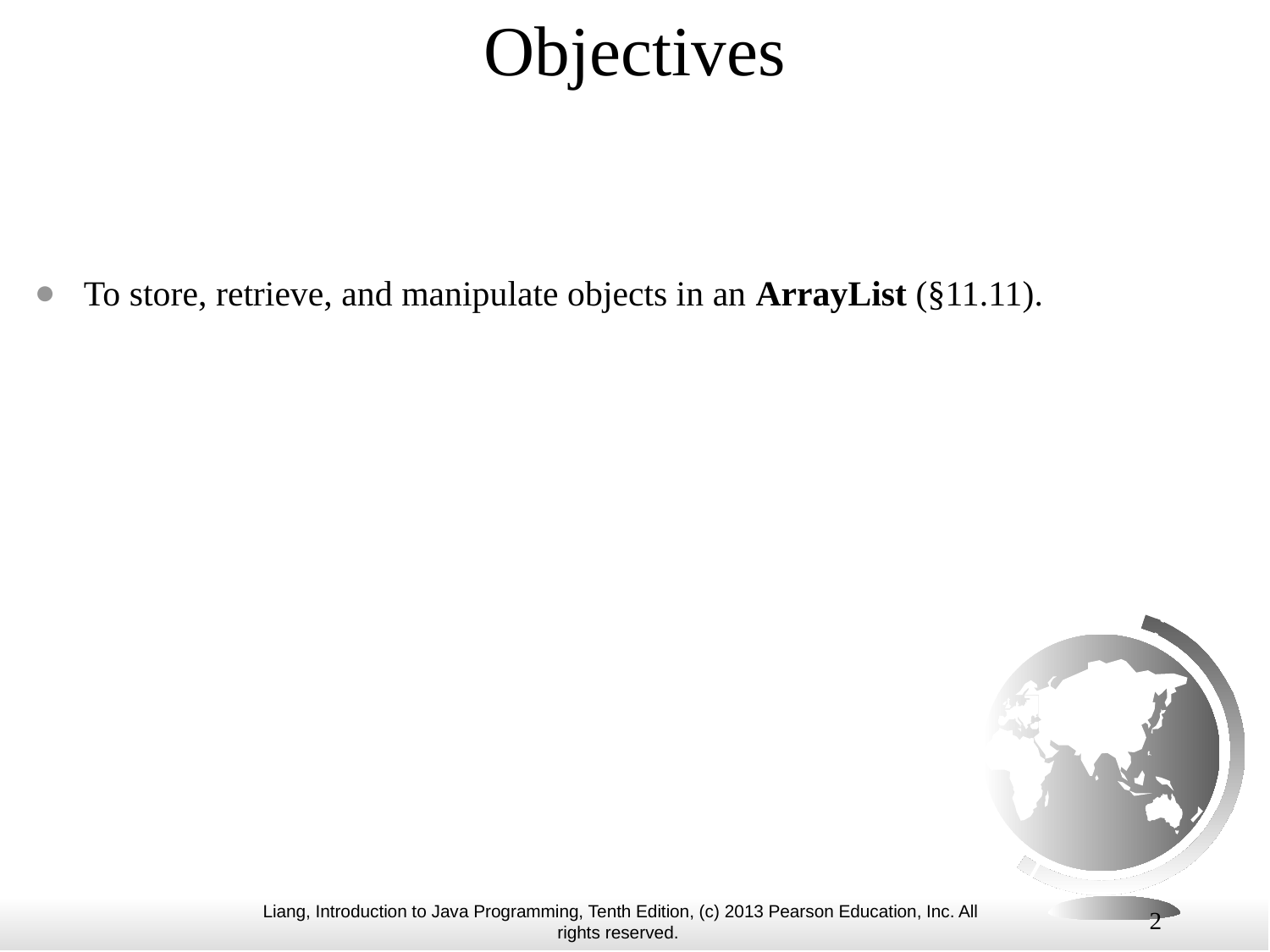

# Objectives
To store, retrieve, and manipulate objects in an ArrayList (§11.11).
2